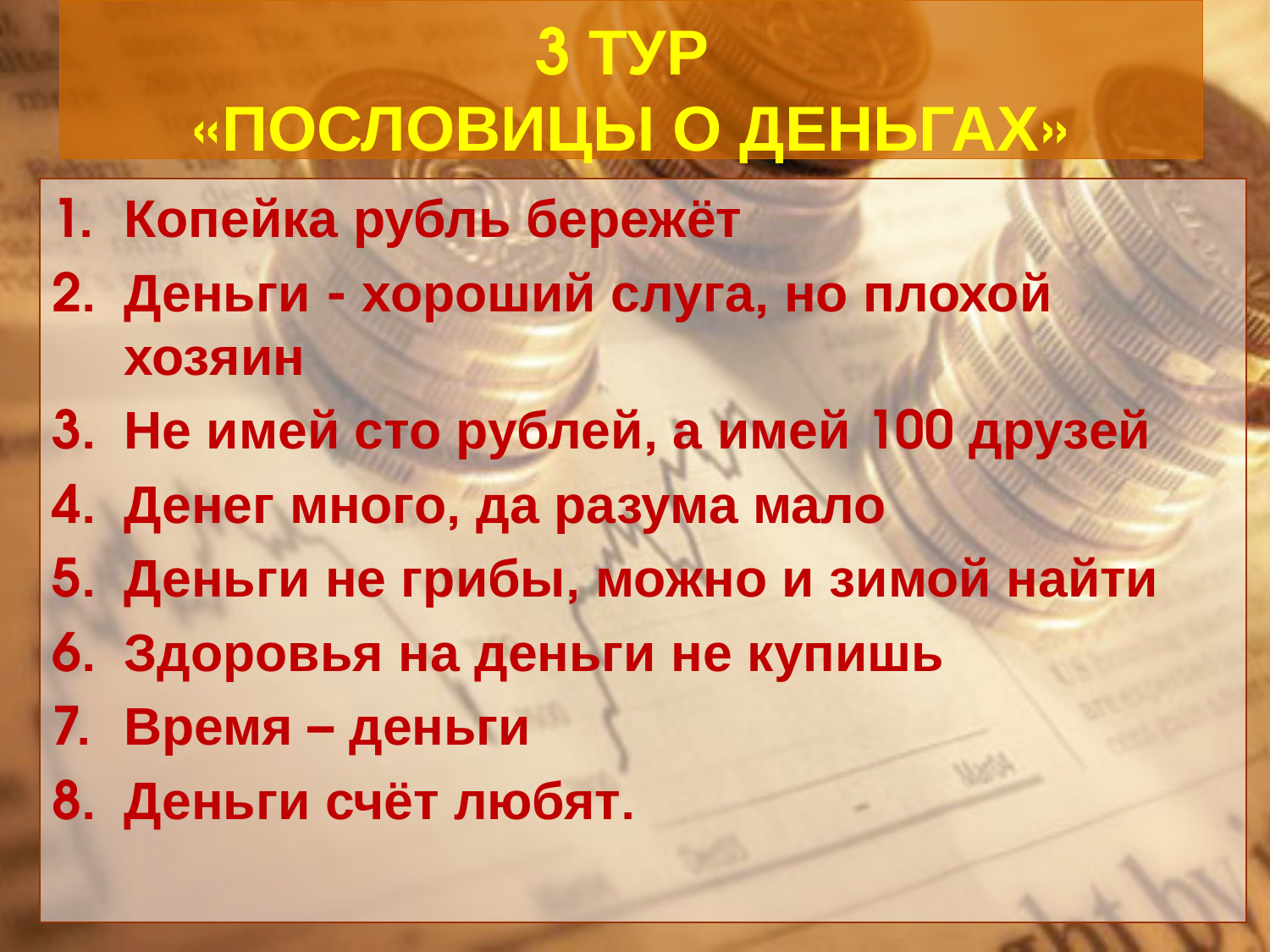

# 3 ТУР «ПОСЛОВИЦЫ О ДЕНЬГАХ»
Копейка рубль бережёт
Деньги - хороший слуга, но плохой хозяин
Не имей сто рублей, а имей 100 друзей
Денег много, да разума мало
Деньги не грибы, можно и зимой найти
Здоровья на деньги не купишь
Время – деньги
Деньги счёт любят.